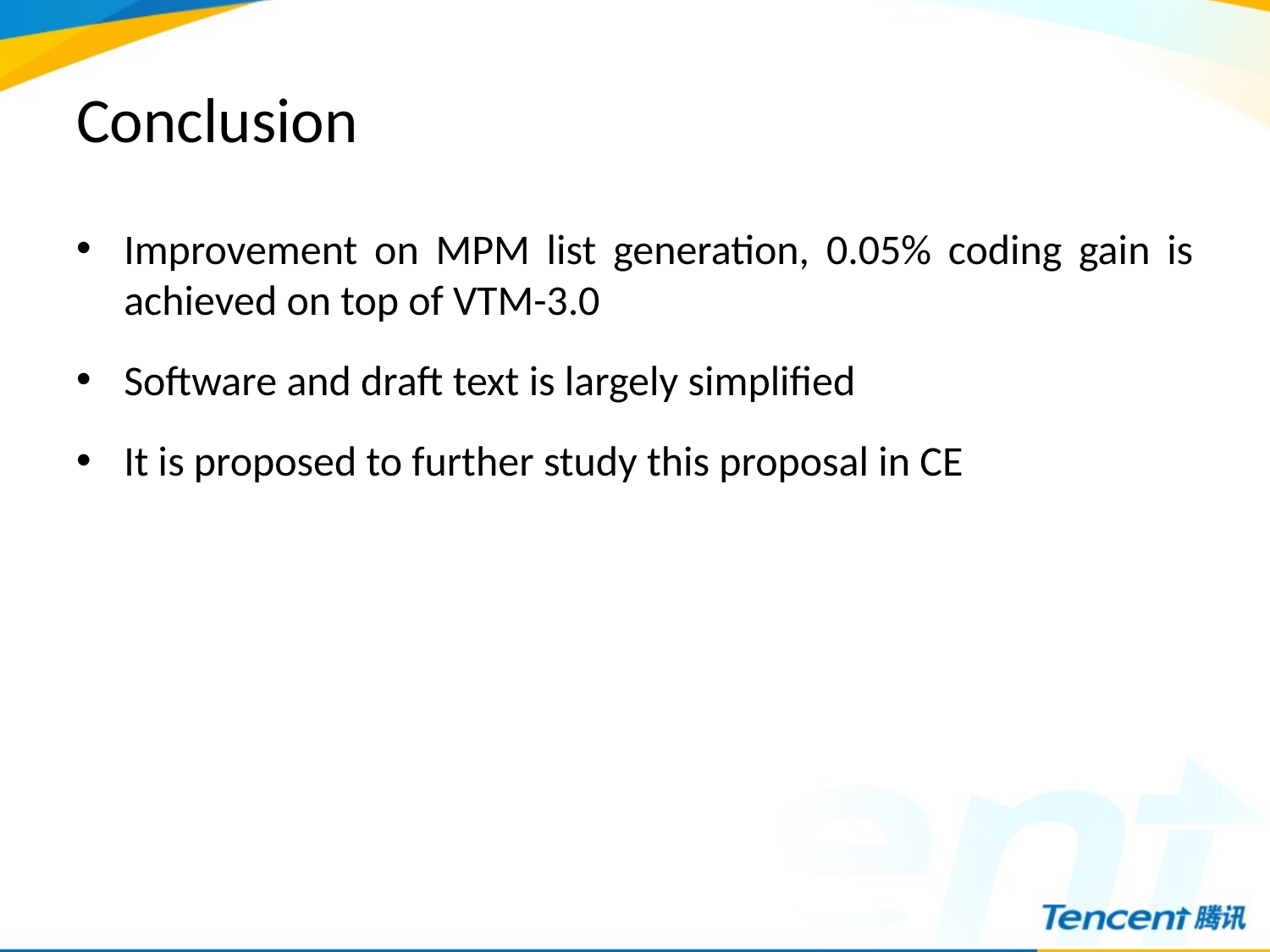

# Conclusion
Improvement on MPM list generation, 0.05% coding gain is achieved on top of VTM-3.0
Software and draft text is largely simplified
It is proposed to further study this proposal in CE